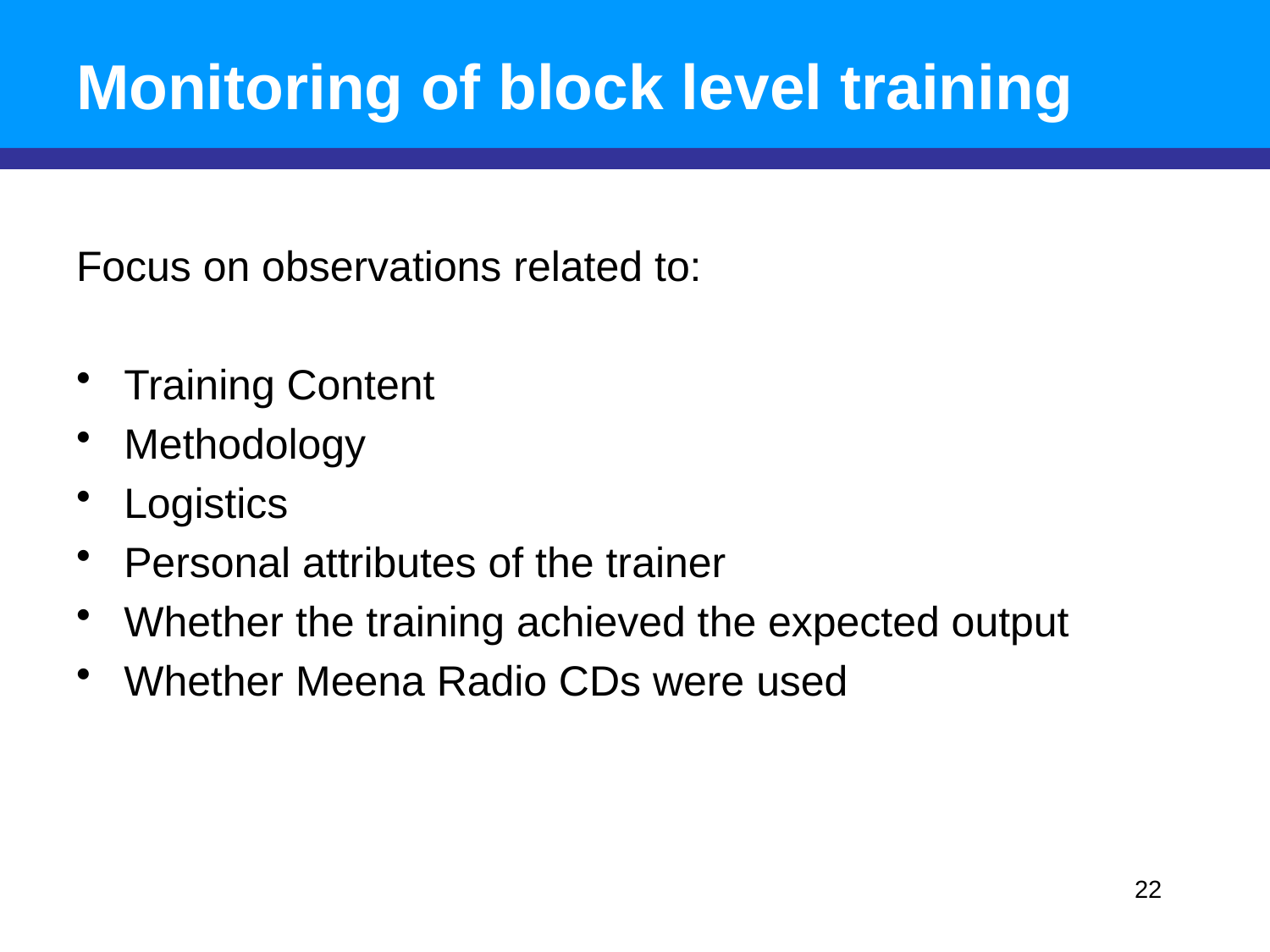

# Monitoring of block level training
Focus on observations related to:

Training Content
Methodology
Logistics
Personal attributes of the trainer
Whether the training achieved the expected output
Whether Meena Radio CDs were used

22